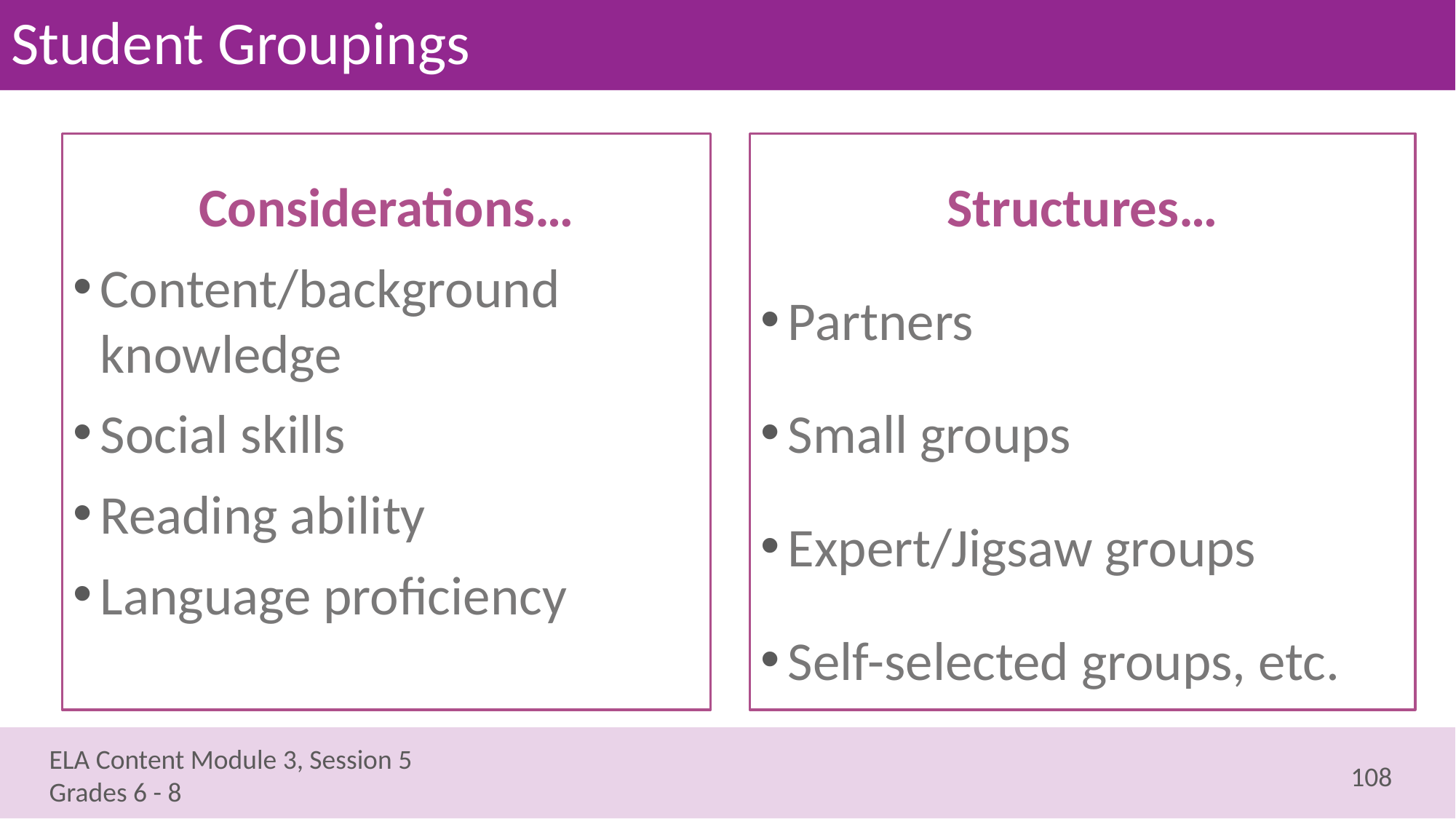

# Student Groupings
Considerations…
Content/background knowledge
Social skills
Reading ability
Language proficiency
Structures…
Partners
Small groups
Expert/Jigsaw groups
Self-selected groups, etc.
108